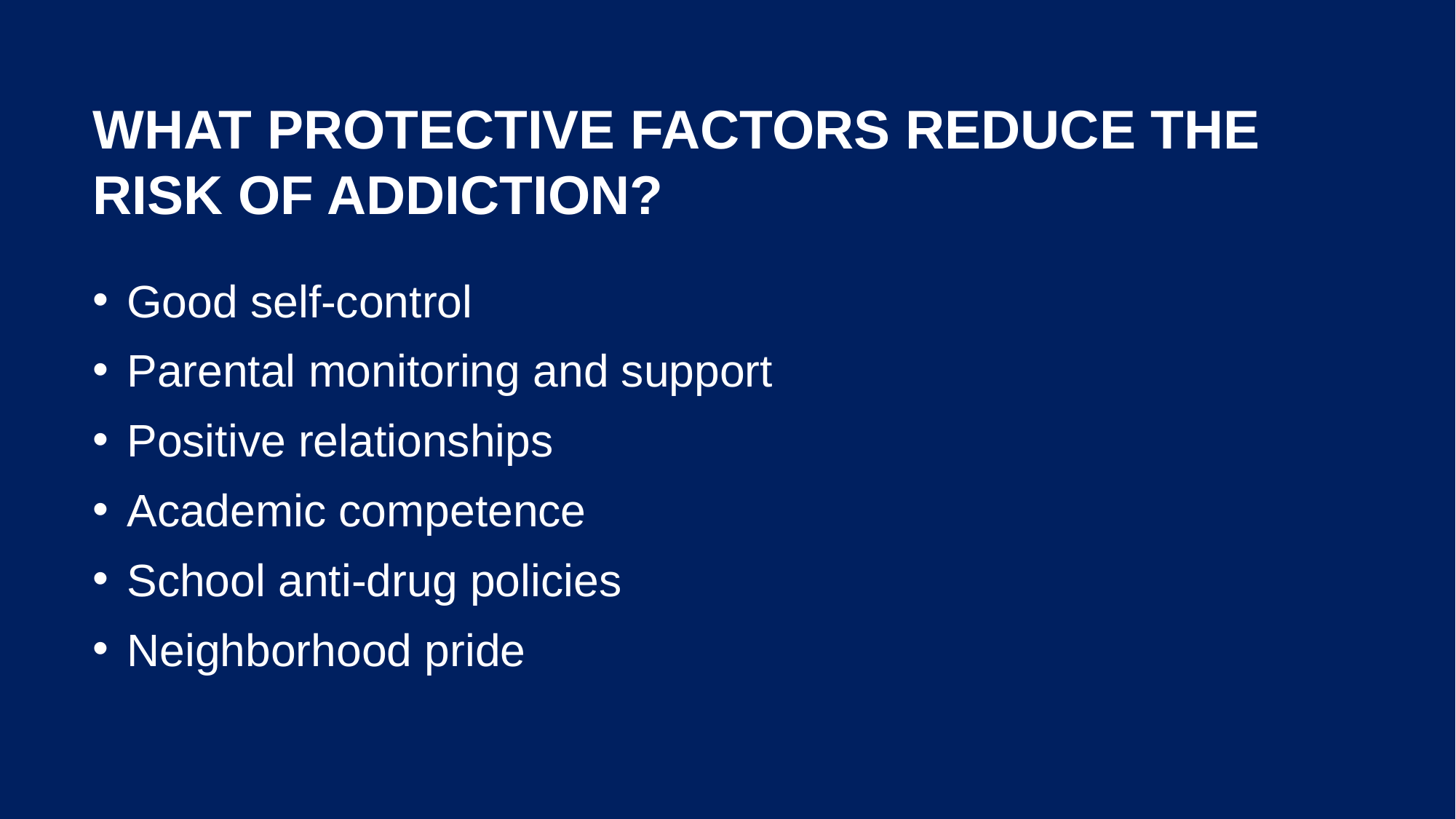

# What Protective factors reduce the risk of addiction?
Good self-control
Parental monitoring and support
Positive relationships
Academic competence
School anti-drug policies
Neighborhood pride